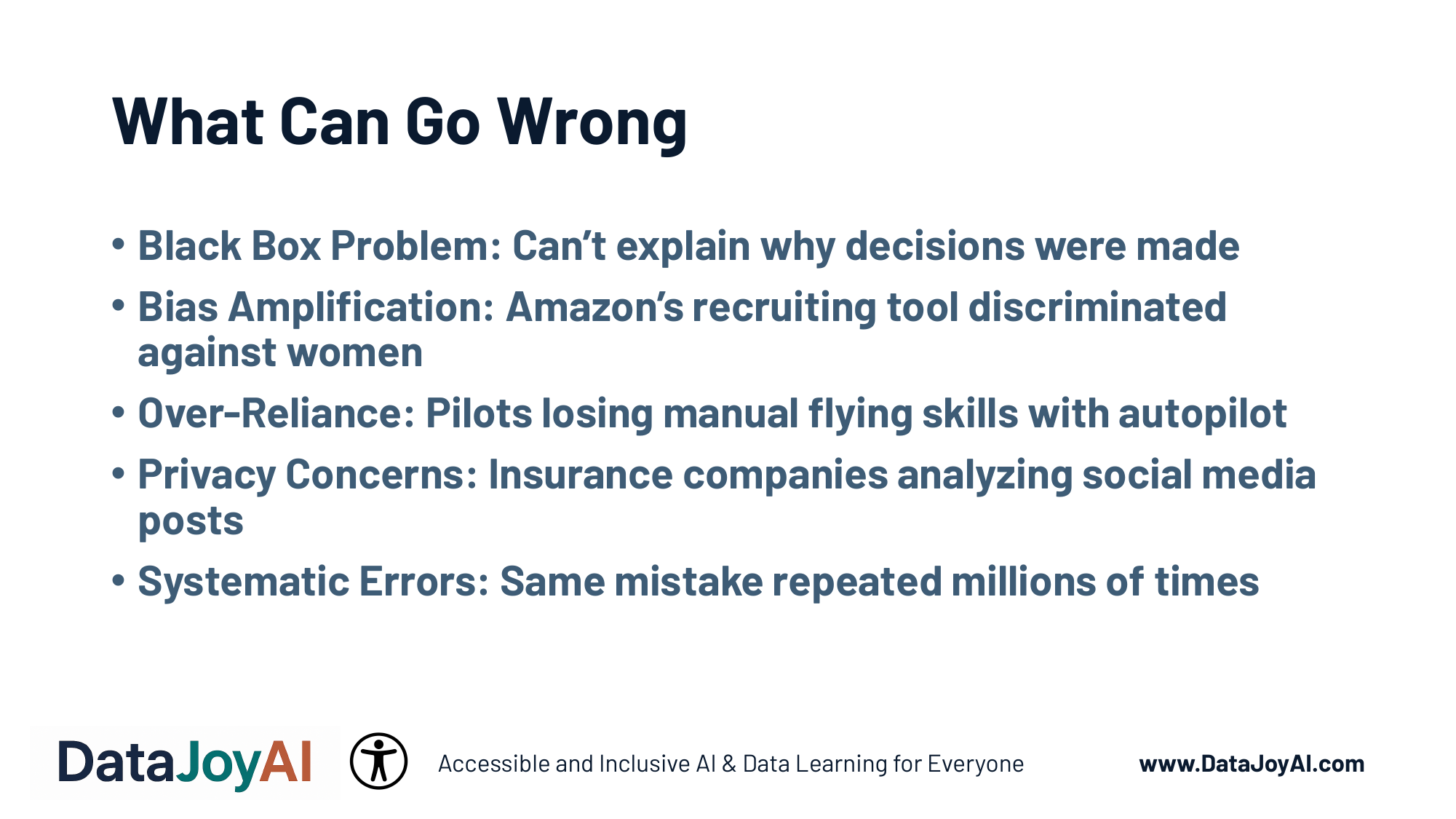

# What Can Go Wrong
Black Box Problem: Can’t explain why decisions were made
Bias Amplification: Amazon’s recruiting tool discriminated against women
Over-Reliance: Pilots losing manual flying skills with autopilot
Privacy Concerns: Insurance companies analyzing social media posts
Systematic Errors: Same mistake repeated millions of times